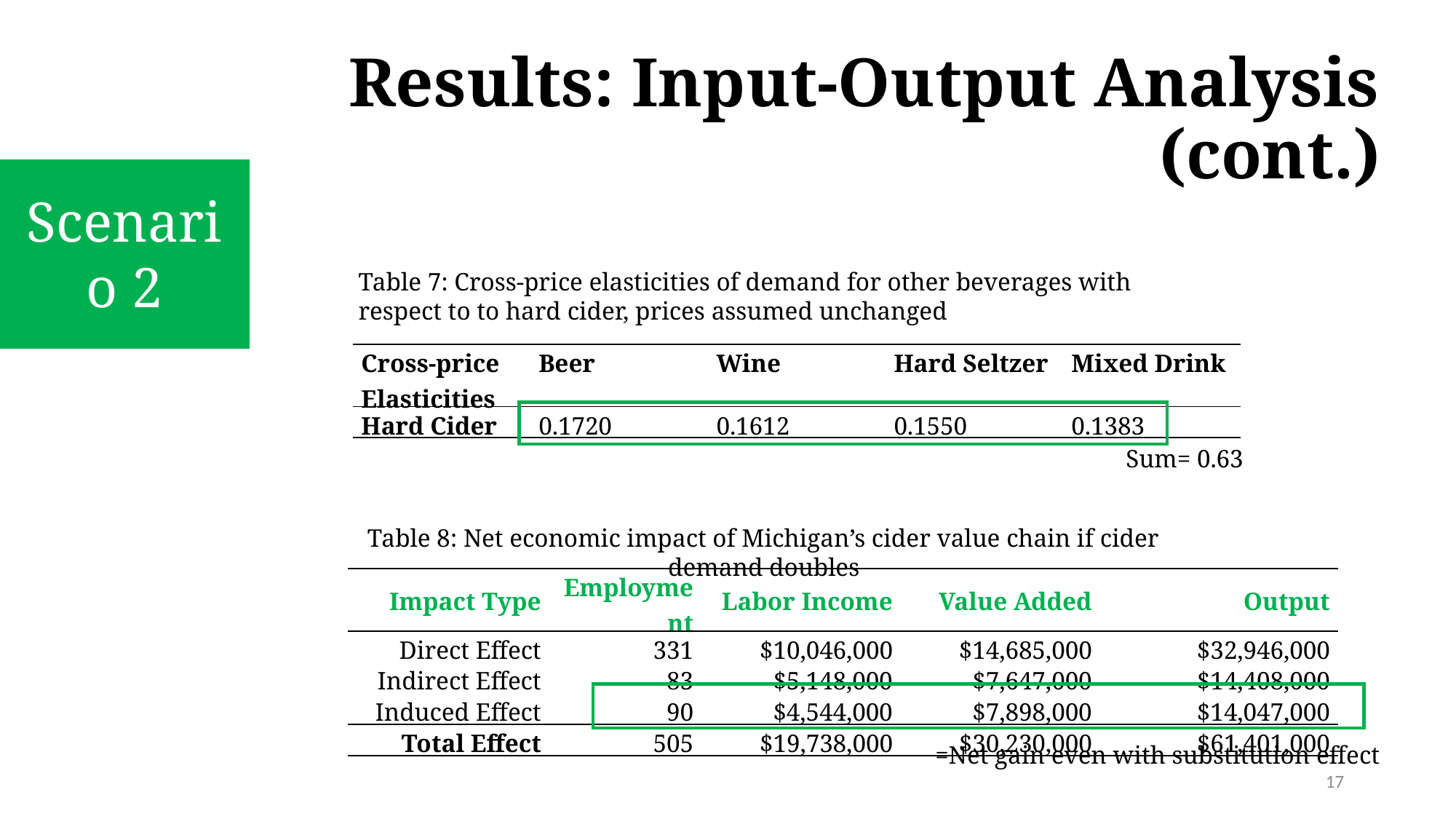

# Results: Input-Output Analysis (cont.)

Scenario 2
Table 7: Cross-price elasticities of demand for other beverages with respect to to hard cider, prices assumed unchanged
| Cross-price Elasticities | Beer | Wine | Hard Seltzer | Mixed Drink |
| --- | --- | --- | --- | --- |
| Hard Cider | 0.1720 | 0.1612 | 0.1550 | 0.1383 |

Sum= 0.63
Scenario 1
Table 8: Net economic impact of Michigan’s cider value chain if cider demand doubles
| Impact Type | Employment | Labor Income | Value Added | Output |
| --- | --- | --- | --- | --- |
| Direct Effect | 331 | $10,046,000 | $14,685,000 | $32,946,000 |
| Indirect Effect | 83 | $5,148,000 | $7,647,000 | $14,408,000 |
| Induced Effect | 90 | $4,544,000 | $7,898,000 | $14,047,000 |
| Total Effect | 505 | $19,738,000 | $30,230,000 | $61,401,000 |

=Net gain even with substitution effect
17